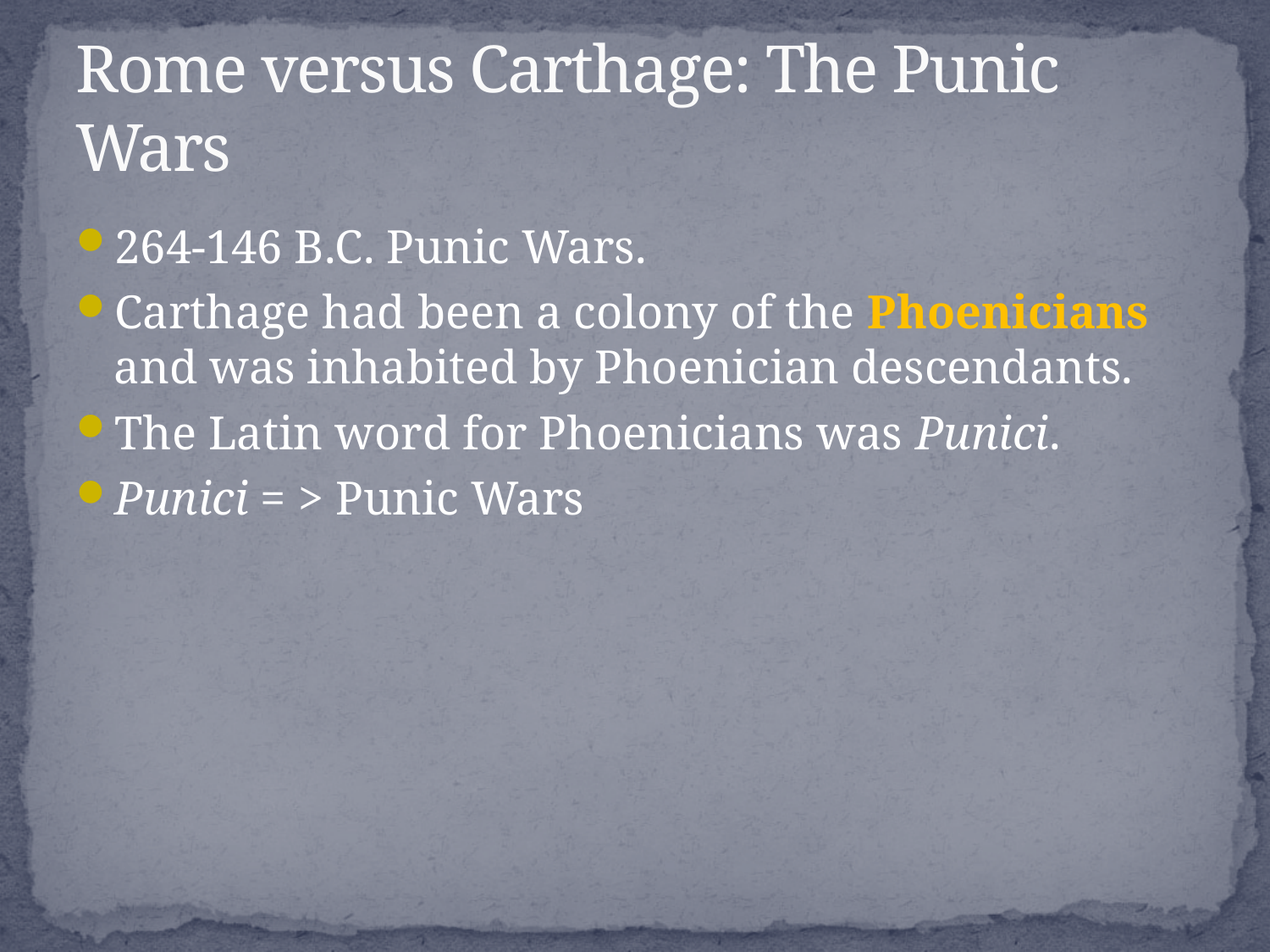

# Rome versus Carthage: The Punic Wars
264-146 B.C. Punic Wars.
Carthage had been a colony of the Phoenicians and was inhabited by Phoenician descendants.
The Latin word for Phoenicians was Punici.
Punici = > Punic Wars